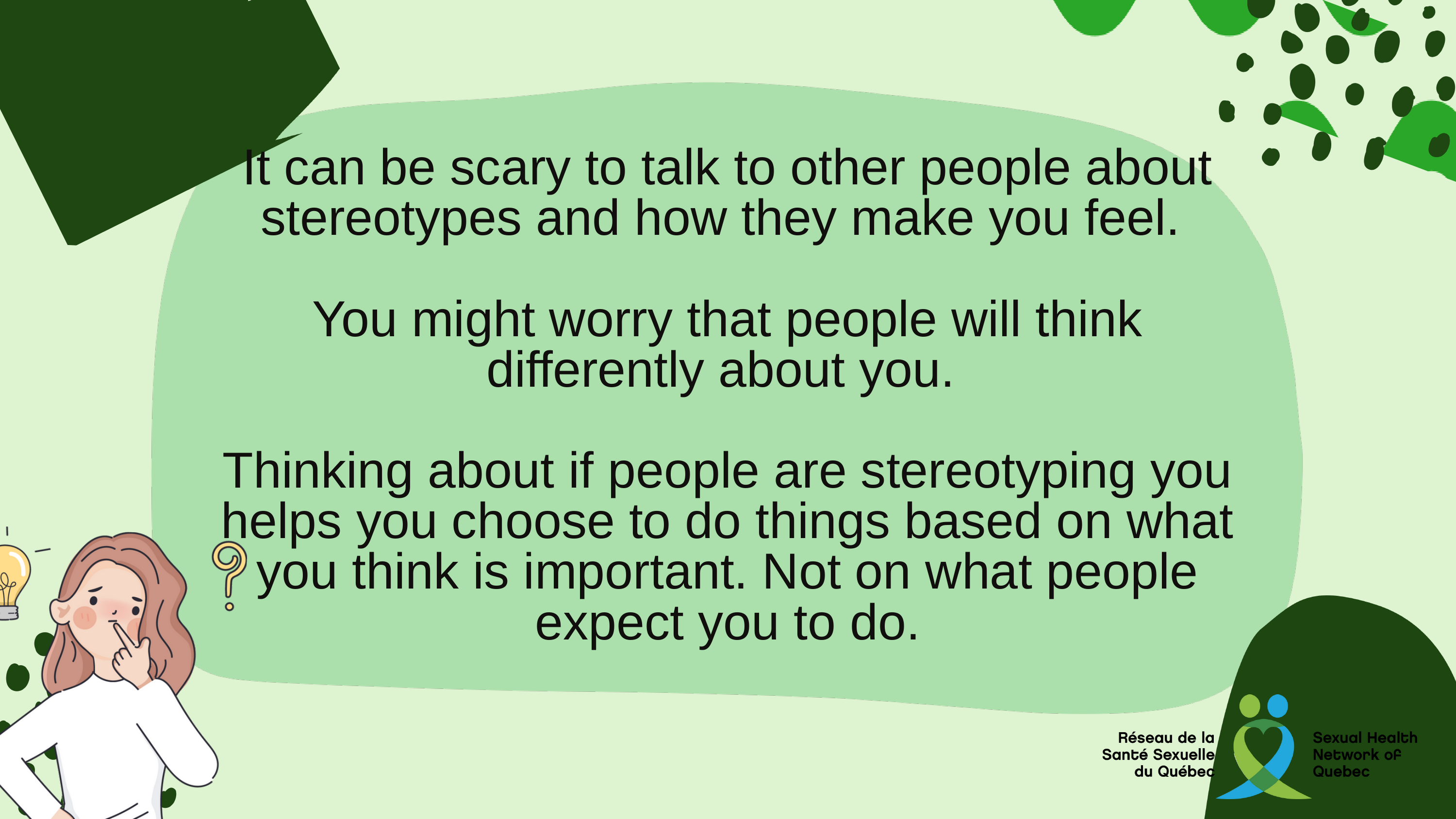

It can be scary to talk to other people about stereotypes and how they make you feel.

You might worry that people will think differently about you.

Thinking about if people are stereotyping you helps you choose to do things based on what you think is important. Not on what people expect you to do.